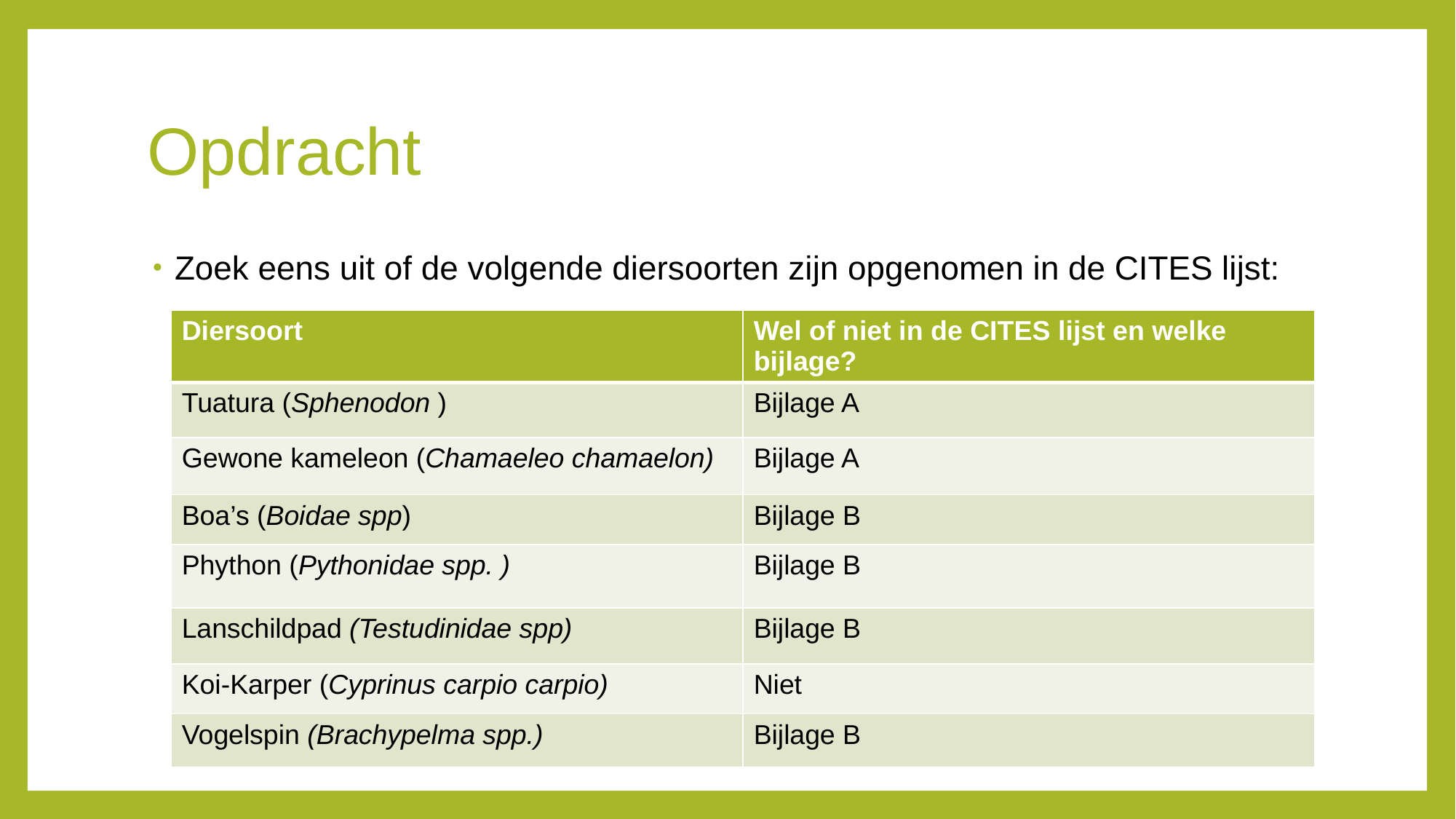

# Opdracht
Zoek eens uit of de volgende diersoorten zijn opgenomen in de CITES lijst:

| Diersoort | Wel of niet in de CITES lijst en welke bijlage? |
| --- | --- |
| Tuatura (Sphenodon ) | Bijlage A |
| Gewone kameleon (Chamaeleo chamaelon) | Bijlage A |
| Boa’s (Boidae spp) | Bijlage B |
| Phython (Pythonidae spp. ) | Bijlage B |
| Lanschildpad (Testudinidae spp) | Bijlage B |
| Koi-Karper (Cyprinus carpio carpio) | Niet |
| Vogelspin (Brachypelma spp.) | Bijlage B |